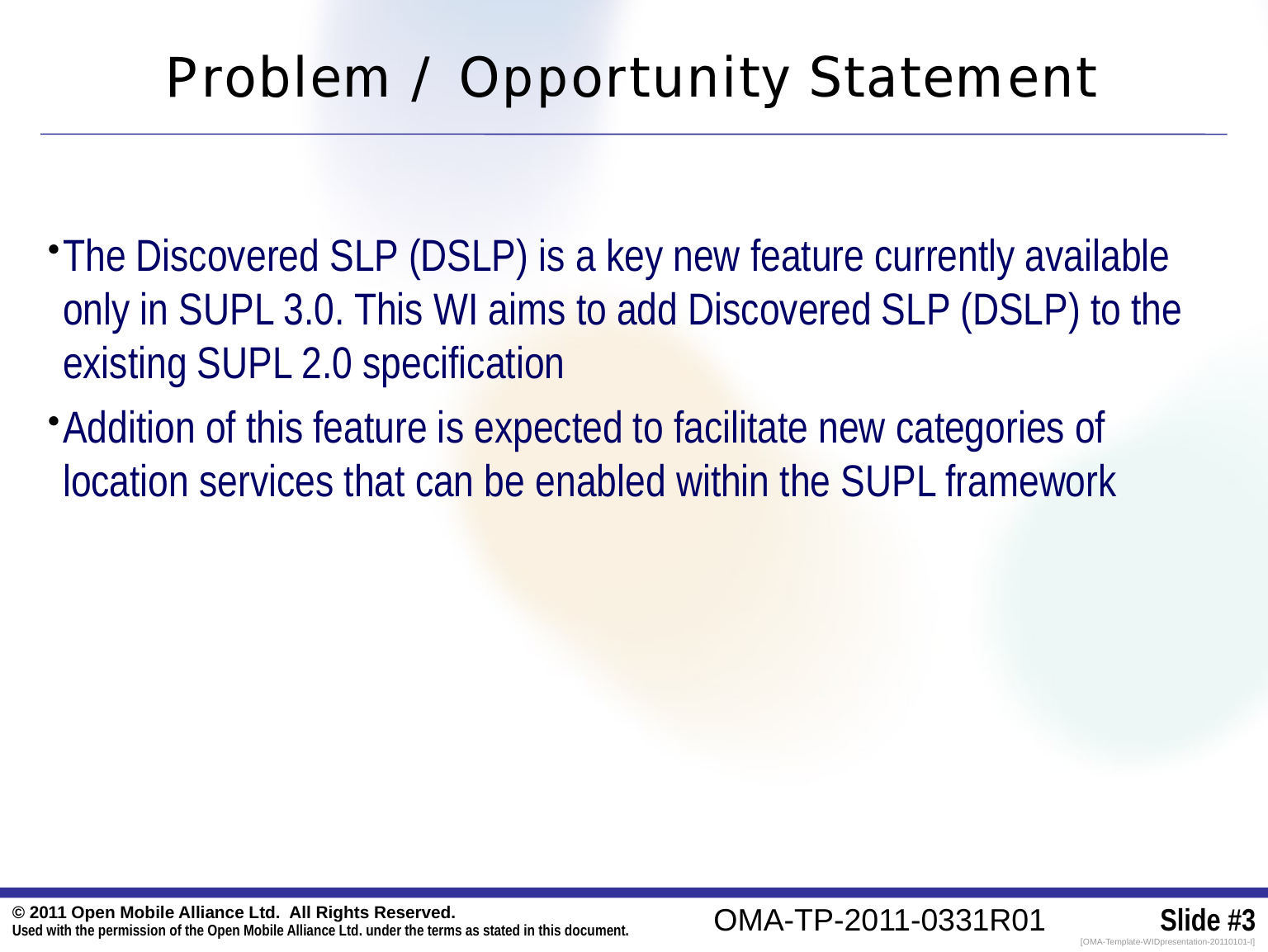

# Problem / Opportunity Statement

The Discovered SLP (DSLP) is a key new feature currently available only in SUPL 3.0. This WI aims to add Discovered SLP (DSLP) to the existing SUPL 2.0 specification
Addition of this feature is expected to facilitate new categories of location services that can be enabled within the SUPL framework